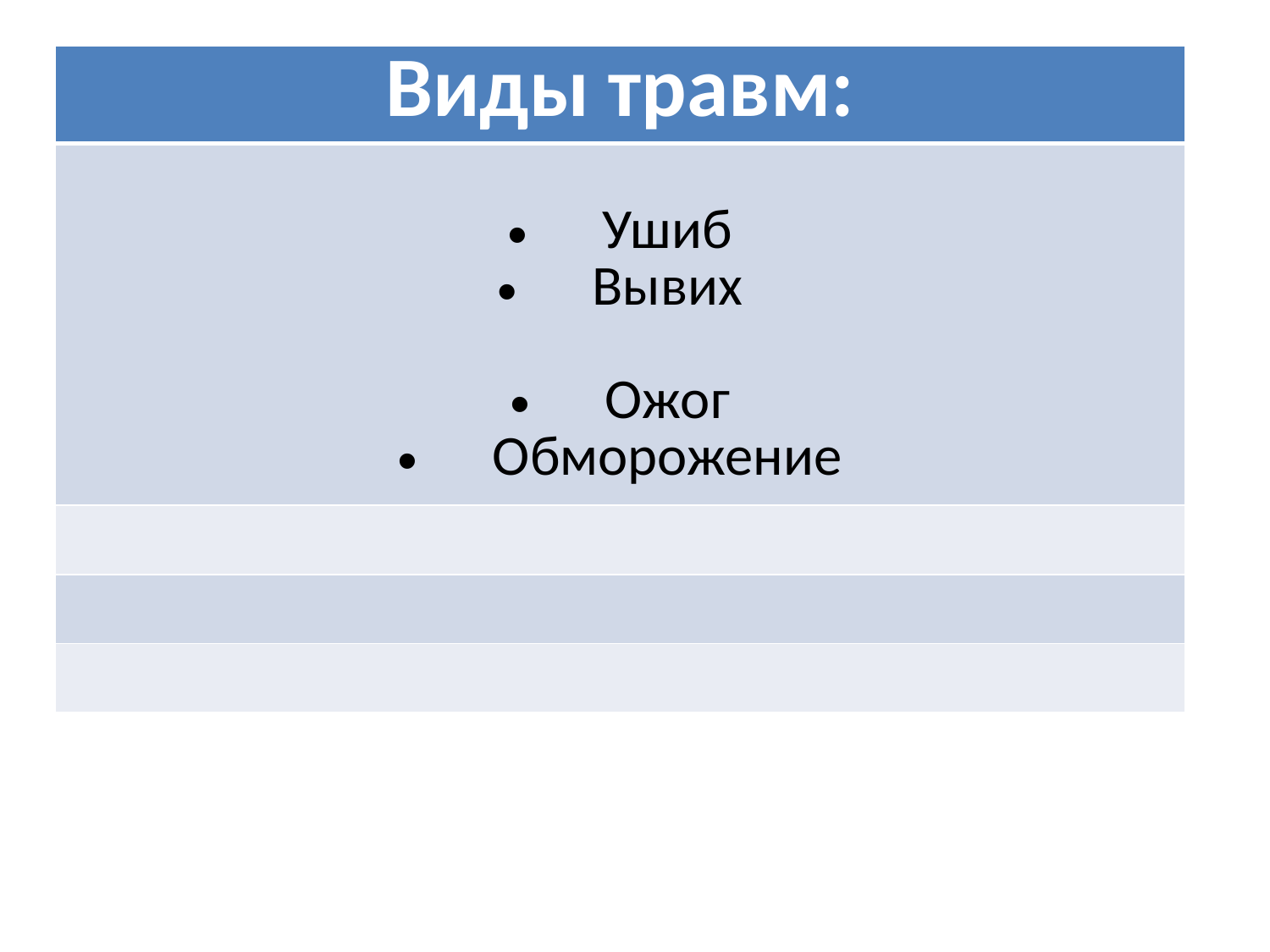

| Виды травм: |
| --- |
| Ушиб Вывих Ожог Обморожение |
|  |
|  |
|  |